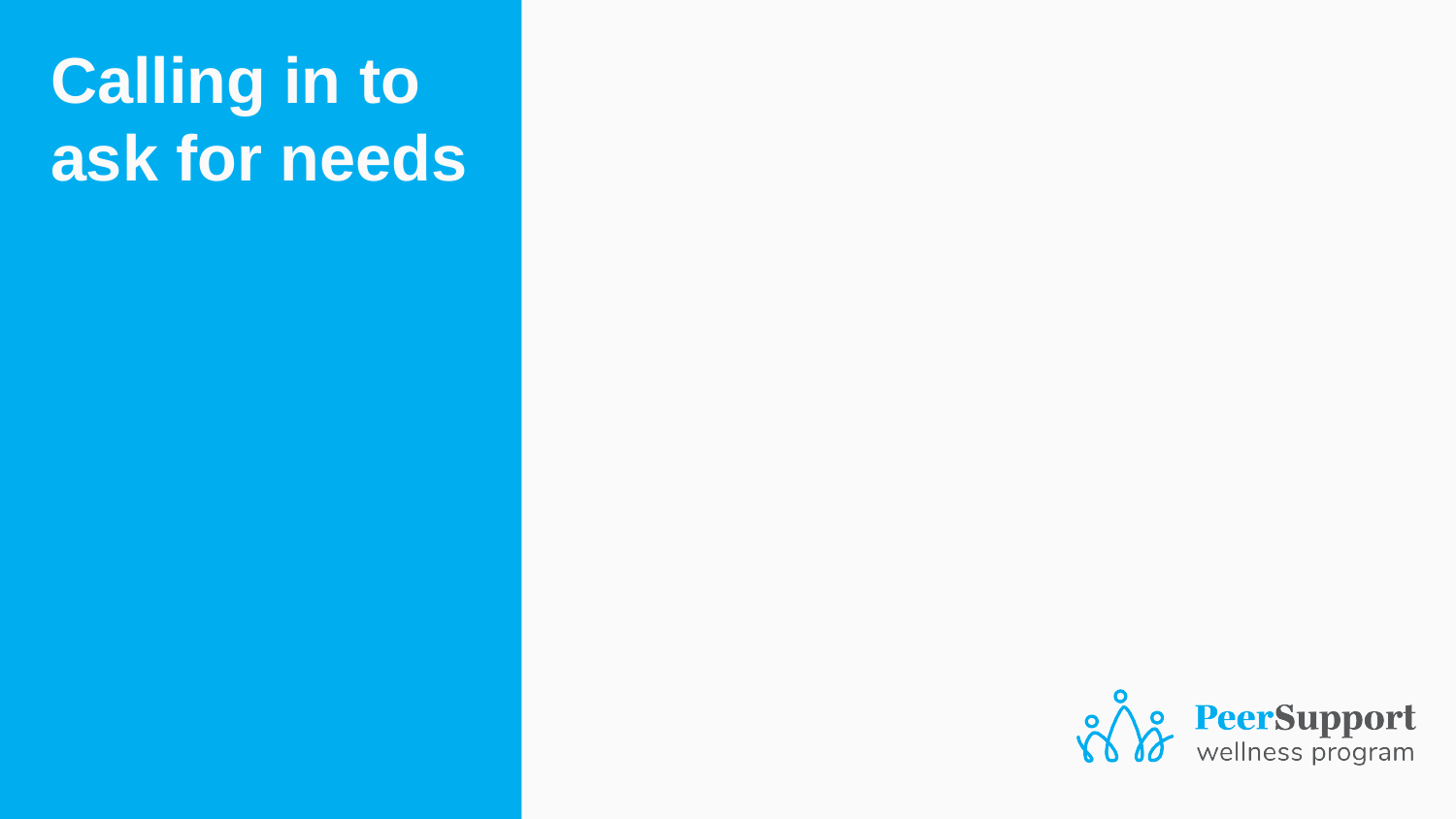

# Calling in to ask for needs